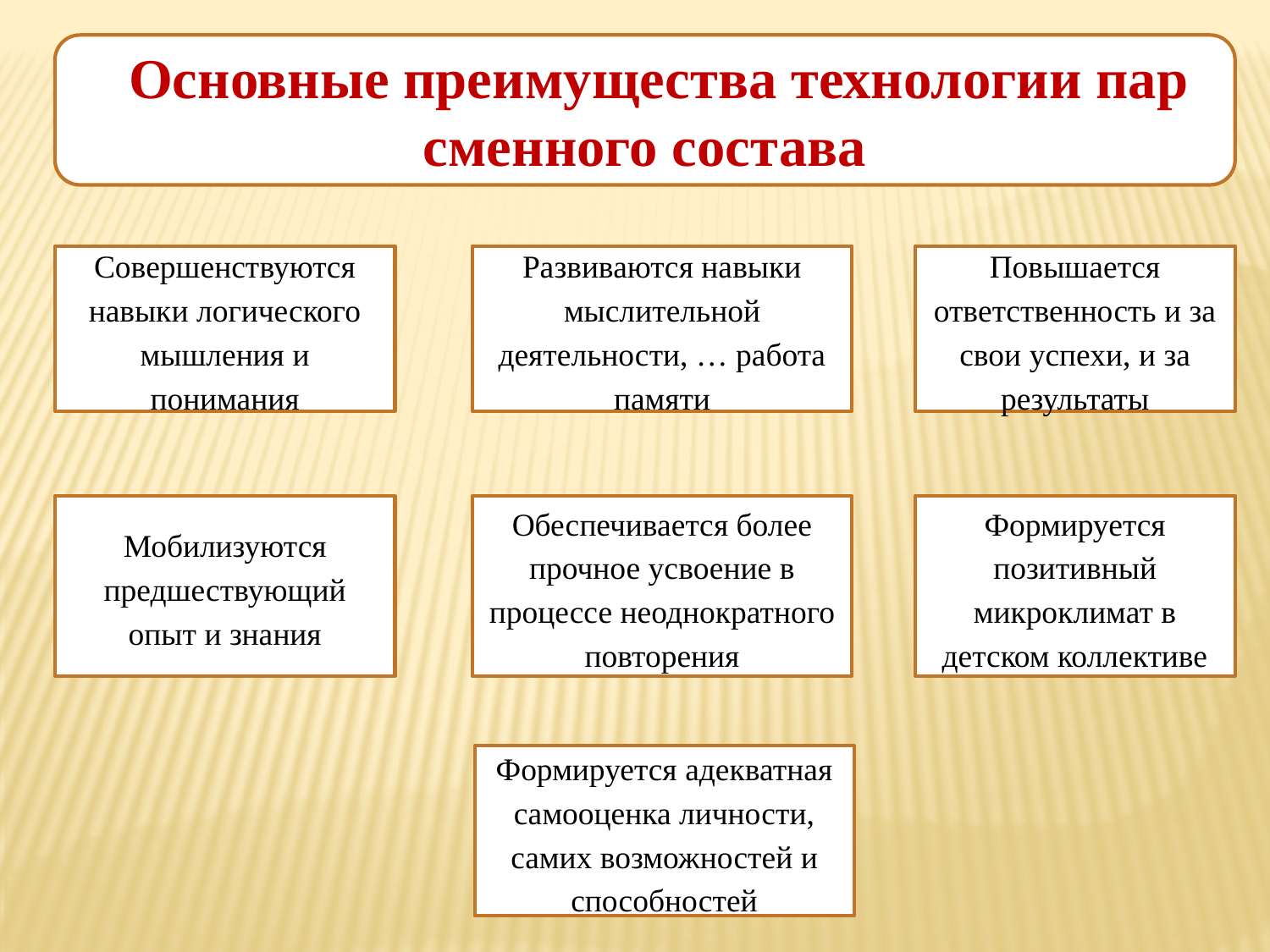

Основные преимущества технологии пар сменного состава
Развиваются навыки мыслительной деятельности, … работа памяти
Совершенствуются навыки логического мышления и понимания
Повышается ответственность и за свои успехи, и за результаты
Мобилизуются предшествующий опыт и знания
Обеспечивается более прочное усвоение в процессе неоднократного повторения
Формируется позитивный микроклимат в детском коллективе
Формируется адекватная самооценка личности, самих возможностей и способностей